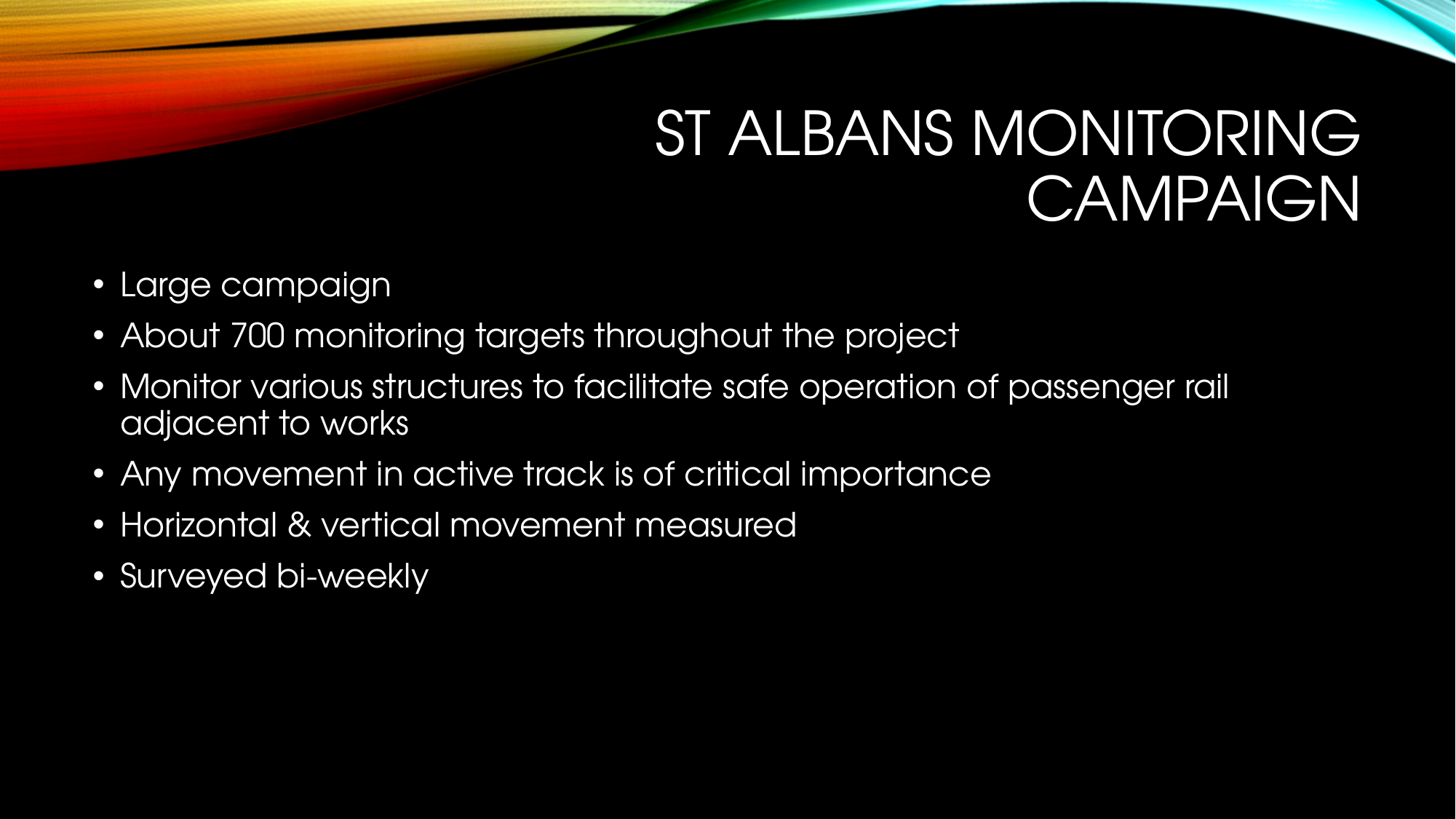

# St albans Monitoring campaign
Large campaign
About 700 monitoring targets throughout the project
Monitor various structures to facilitate safe operation of passenger rail adjacent to works
Any movement in active track is of critical importance
Horizontal & vertical movement measured
Surveyed bi-weekly